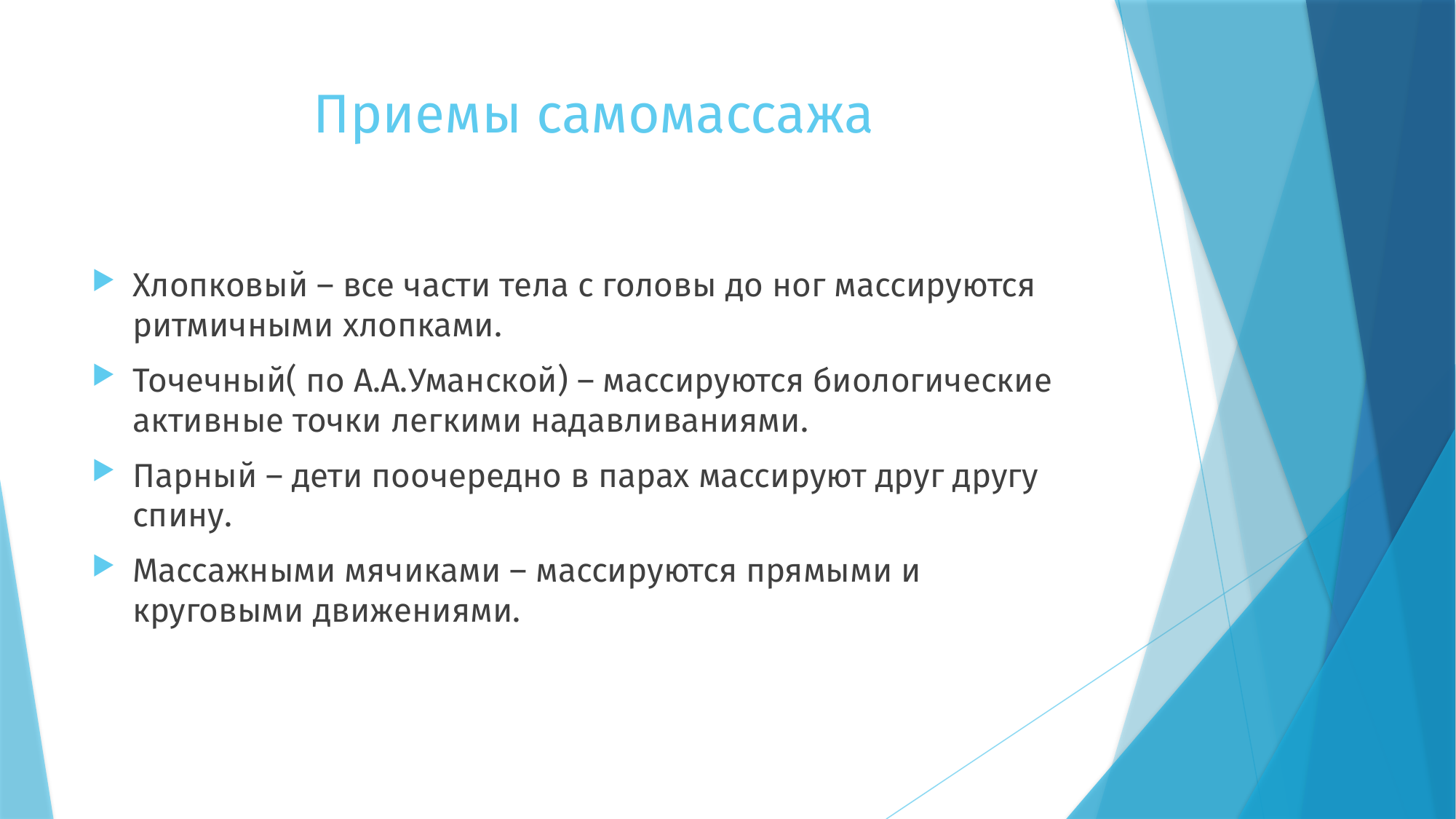

# Приемы самомассажа
Хлопковый – все части тела с головы до ног массируются ритмичными хлопками.
Точечный( по А.А.Уманской) – массируются биологические активные точки легкими надавливаниями.
Парный – дети поочередно в парах массируют друг другу спину.
Массажными мячиками – массируются прямыми и круговыми движениями.